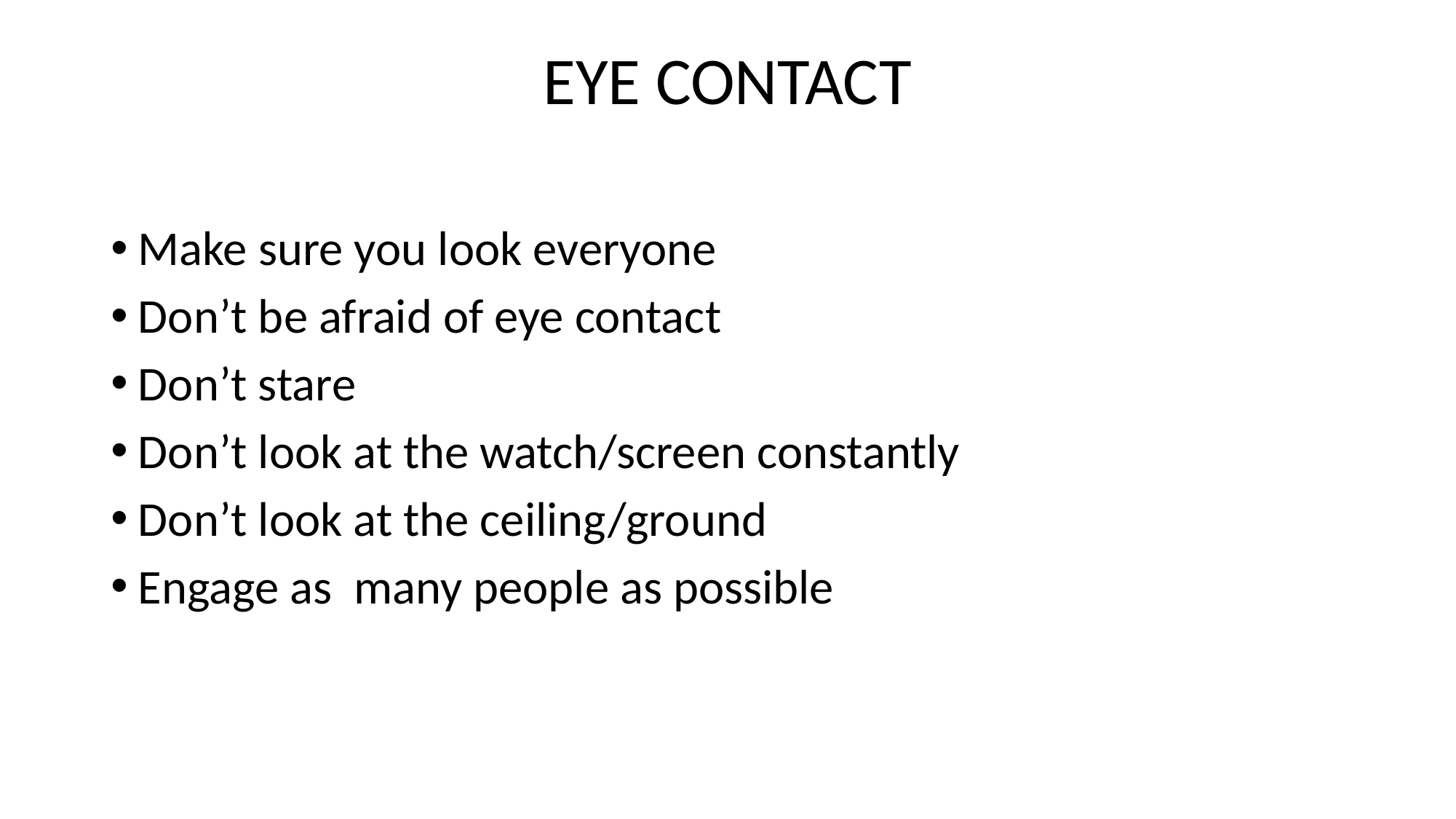

# EYE CONTACT
Make sure you look everyone
Don’t be afraid of eye contact
Don’t stare
Don’t look at the watch/screen constantly
Don’t look at the ceiling/ground
Engage as  many people as possible